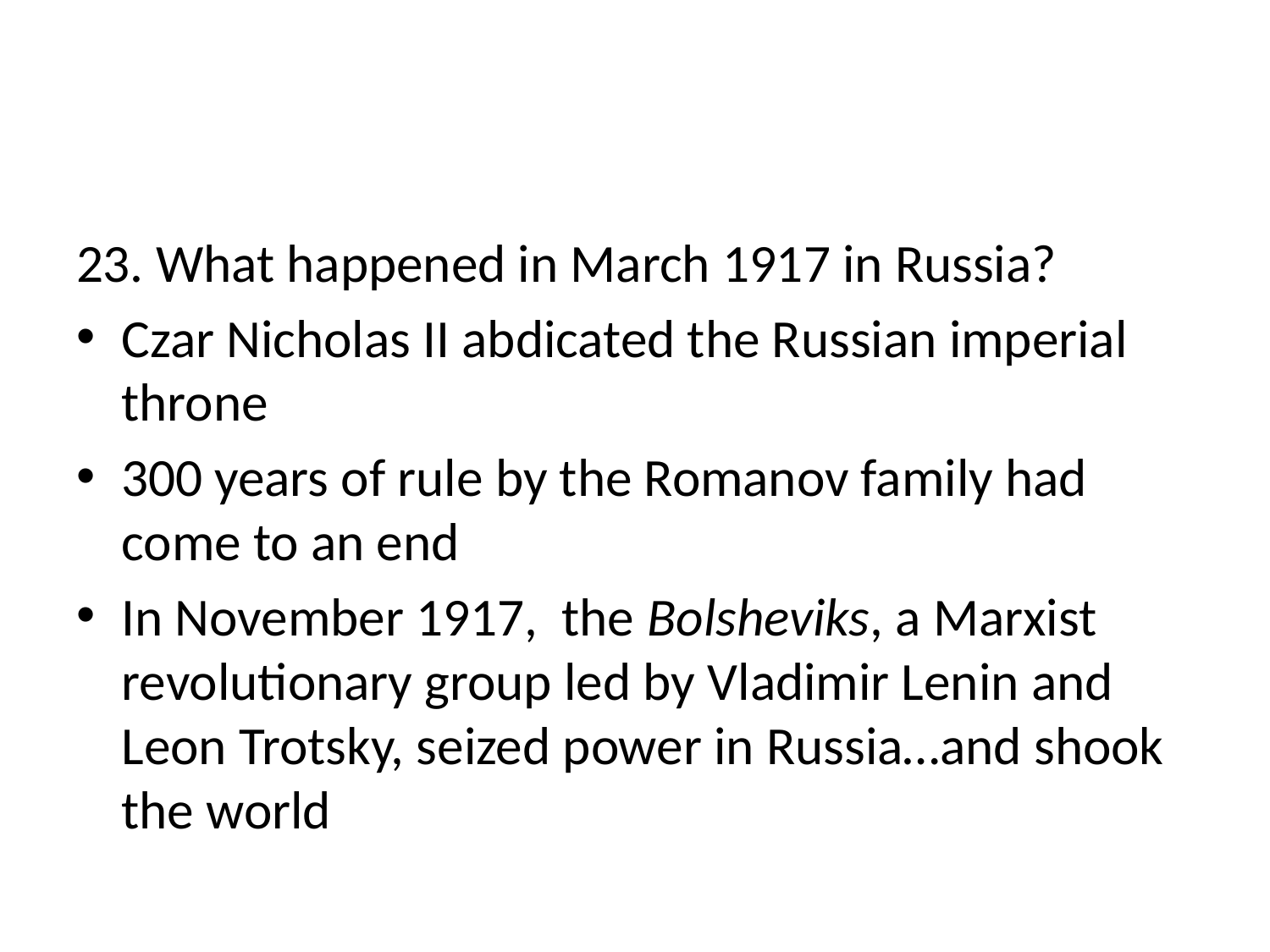

#
23. What happened in March 1917 in Russia?
Czar Nicholas II abdicated the Russian imperial throne
300 years of rule by the Romanov family had come to an end
In November 1917,  the Bolsheviks, a Marxist revolutionary group led by Vladimir Lenin and Leon Trotsky, seized power in Russia…and shook the world